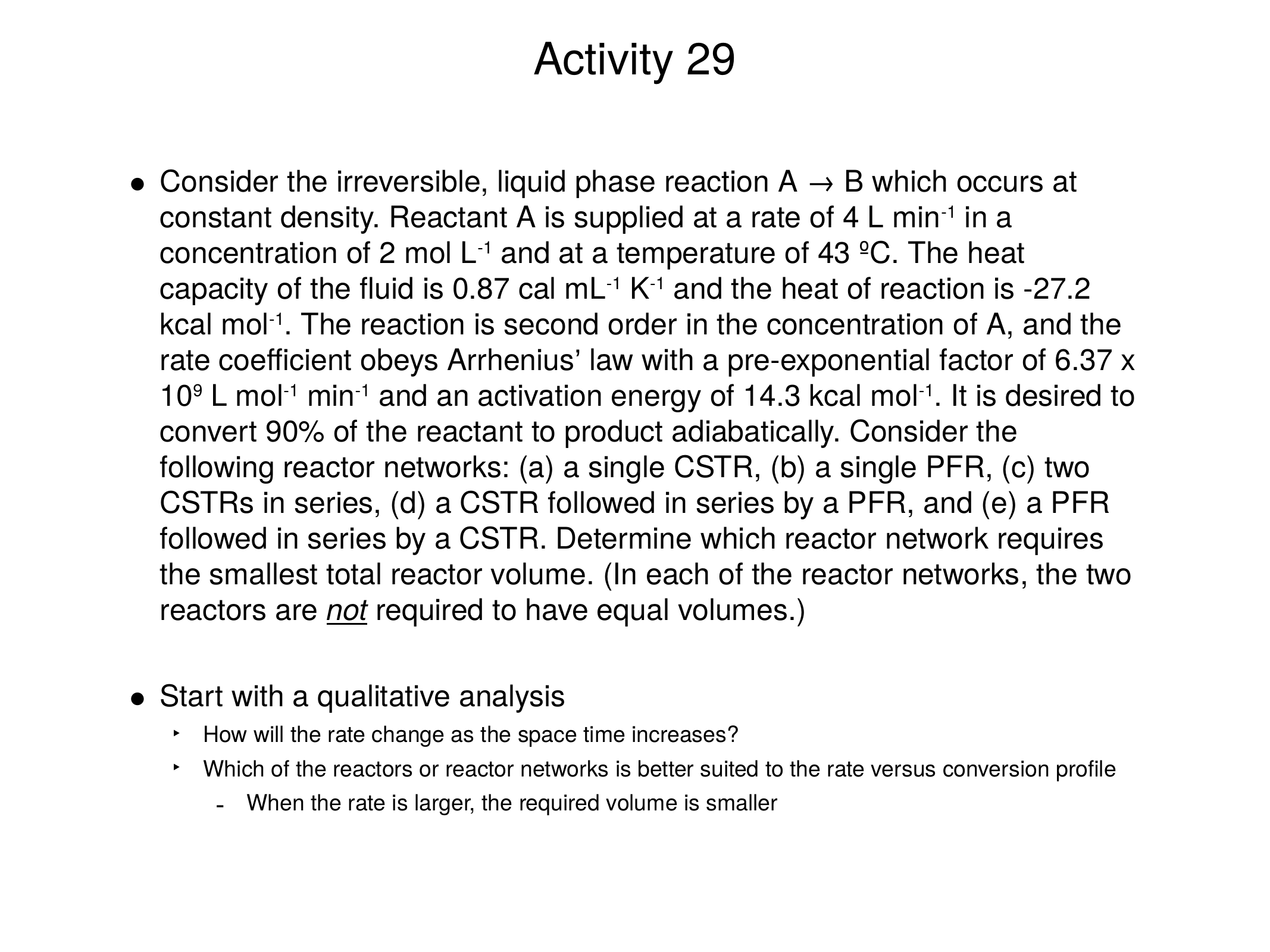

# Activity 29
Consider the irreversible, liquid phase reaction A → B which occurs at constant density. Reactant A is supplied at a rate of 4 L min-1 in a concentration of 2 mol L-1 and at a temperature of 43 ºC. The heat capacity of the fluid is 0.87 cal mL-1 K-1 and the heat of reaction is -27.2 kcal mol-1. The reaction is second order in the concentration of A, and the rate coefficient obeys Arrhenius’ law with a pre-exponential factor of 6.37 x 109 L mol-1 min-1 and an activation energy of 14.3 kcal mol-1. It is desired to convert 90% of the reactant to product adiabatically. Consider the following reactor networks: (a) a single CSTR, (b) a single PFR, (c) two CSTRs in series, (d) a CSTR followed in series by a PFR, and (e) a PFR followed in series by a CSTR. Determine which reactor network requires the smallest total reactor volume. (In each of the reactor networks, the two reactors are not required to have equal volumes.)

Start with a qualitative analysis
How will the rate change as the space time increases?
Which of the reactors or reactor networks is better suited to the rate versus conversion profile
When the rate is larger, the required volume is smaller